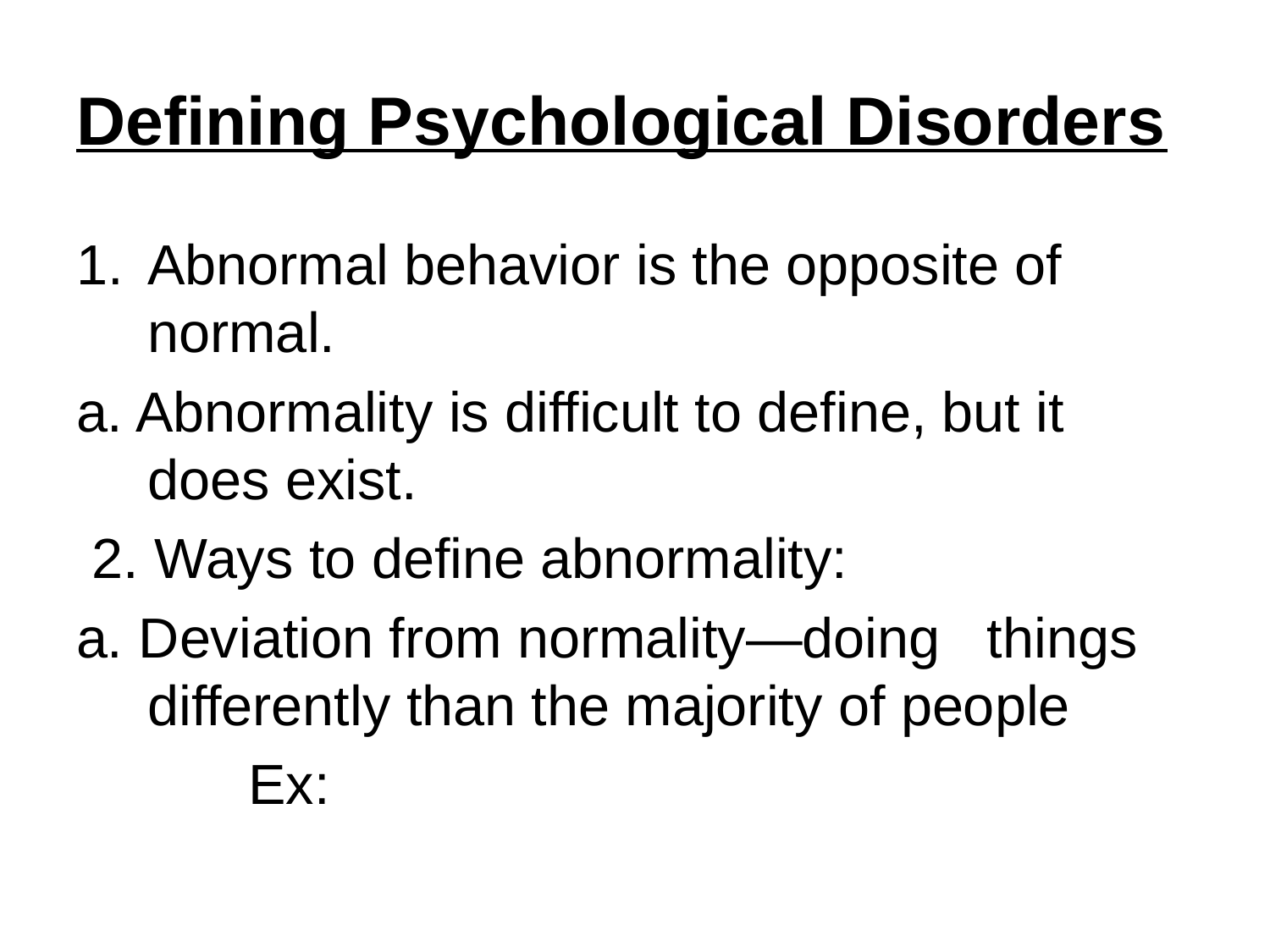

# Defining Psychological Disorders
Abnormal behavior is the opposite of normal.
a. Abnormality is difficult to define, but it does exist.
 2. Ways to define abnormality:
a. Deviation from normality—doing   things differently than the majority of people
           Ex: